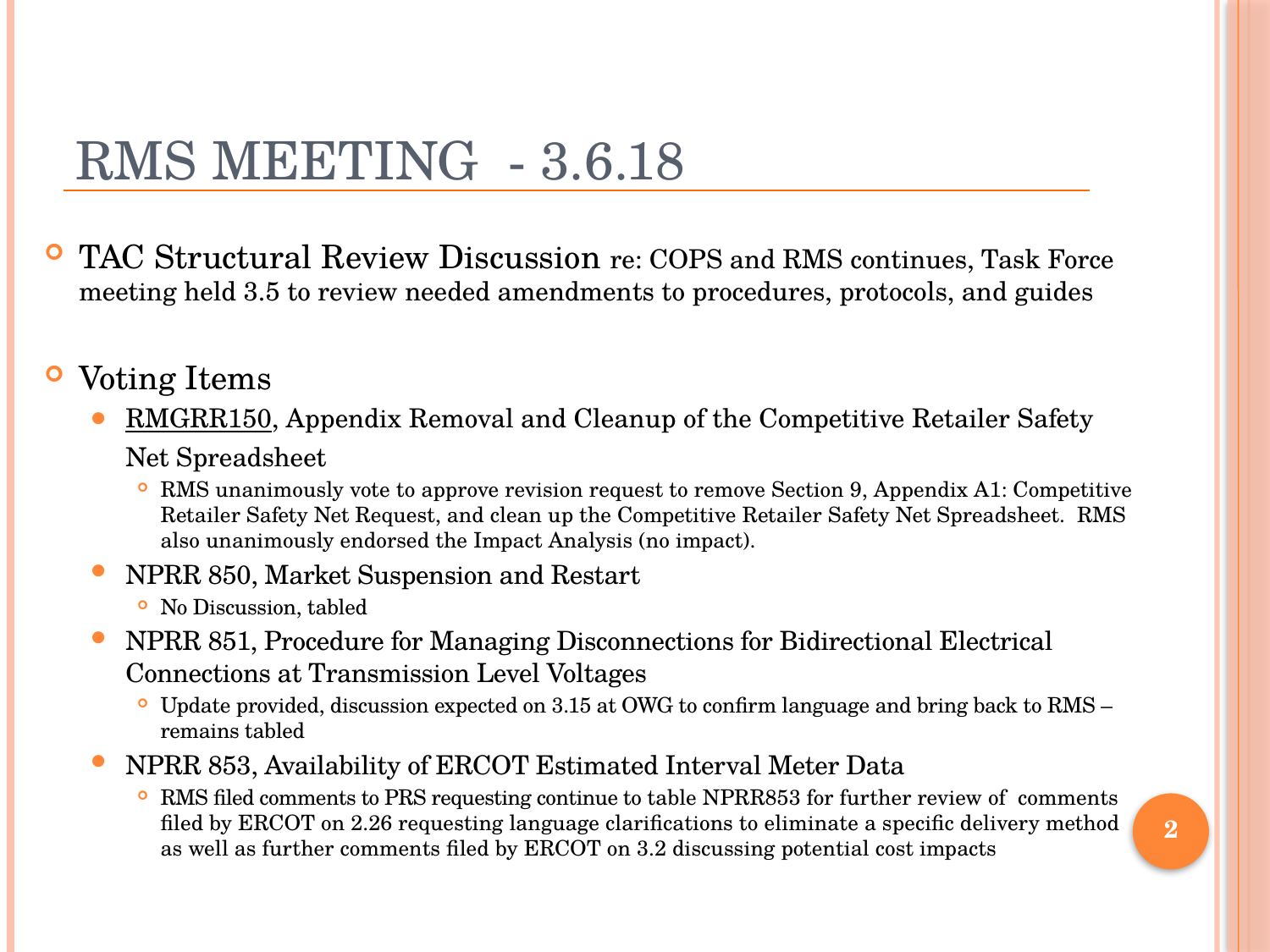

# RMS Meeting  - 3.6.18

TAC Structural Review Discussion re: COPS and RMS continues, Task Force meeting held 3.5 to review needed amendments to procedures, protocols, and guides

Voting Items
RMGRR150, Appendix Removal and Cleanup of the Competitive Retailer Safety Net Spreadsheet
RMS unanimously vote to approve revision request to remove Section 9, Appendix A1: Competitive Retailer Safety Net Request, and clean up the Competitive Retailer Safety Net Spreadsheet.  RMS also unanimously endorsed the Impact Analysis (no impact).
NPRR 850, Market Suspension and Restart
No Discussion, tabled
NPRR 851, Procedure for Managing Disconnections for Bidirectional Electrical Connections at Transmission Level Voltages
Update provided, discussion expected on 3.15 at OWG to confirm language and bring back to RMS – remains tabled
NPRR 853, Availability of ERCOT Estimated Interval Meter Data
RMS filed comments to PRS requesting continue to table NPRR853 for further review of  comments filed by ERCOT on 2.26 requesting language clarifications to eliminate a specific delivery method as well as further comments filed by ERCOT on 3.2 discussing potential cost impacts
2